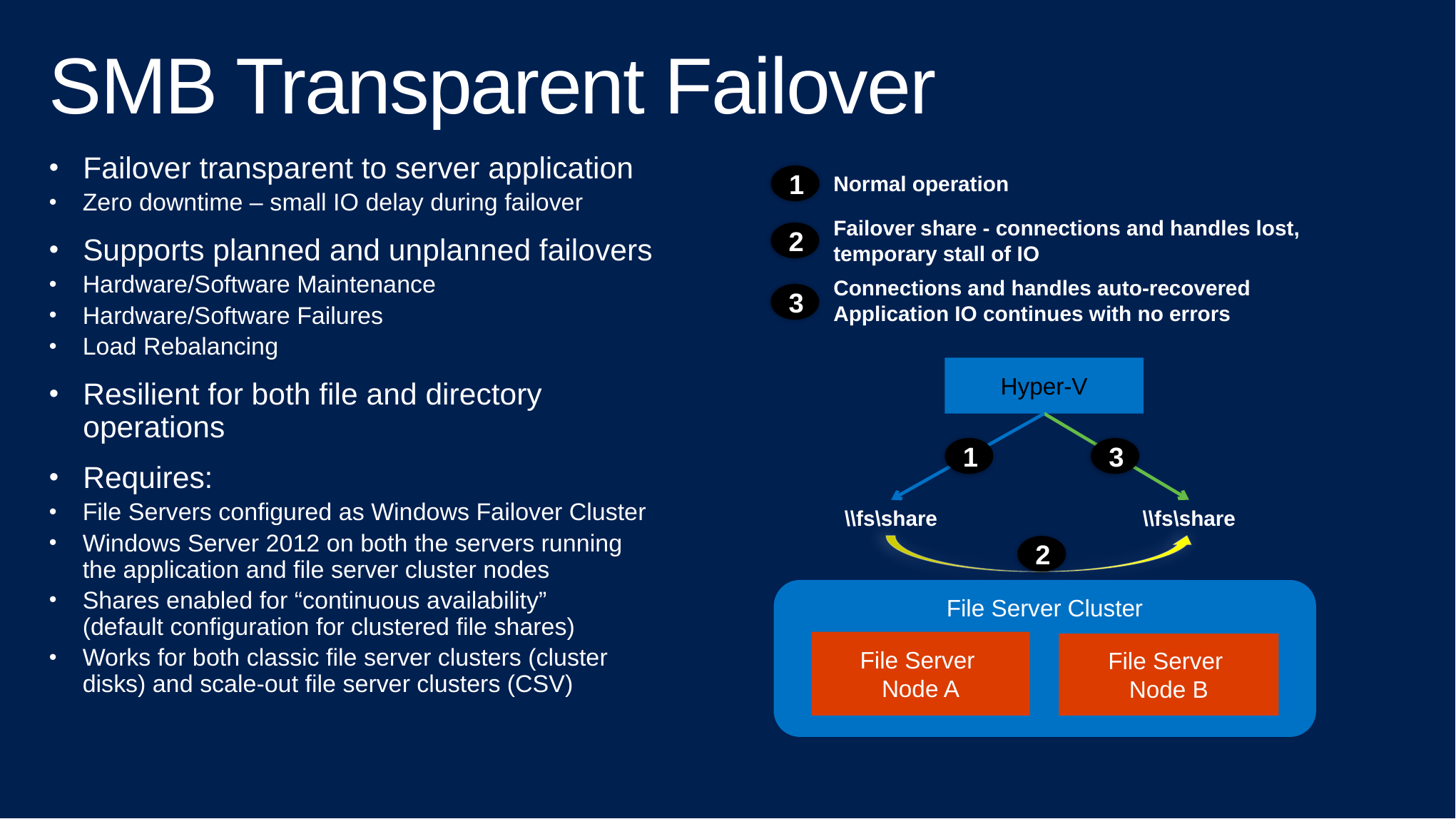

# SMB Transparent Failover
Failover transparent to server application
Zero downtime – small IO delay during failover
Supports planned and unplanned failovers
Hardware/Software Maintenance
Hardware/Software Failures
Load Rebalancing
Resilient for both file and directory operations
Requires:
File Servers configured as Windows Failover Cluster
Windows Server 2012 on both the servers running the application and file server cluster nodes
Shares enabled for “continuous availability”
(default configuration for clustered file shares)
Works for both classic file server clusters (cluster disks) and scale-out file server clusters (CSV)
1
Normal operation
Failover share - connections and handles lost,
temporary stall of IO
2
Connections and handles auto-recovered
Application IO continues with no errors
3
Hyper-V
1
3
\\fs\share
\\fs\share

2
File Server Cluster
File Server
Node A
File Server
Node B